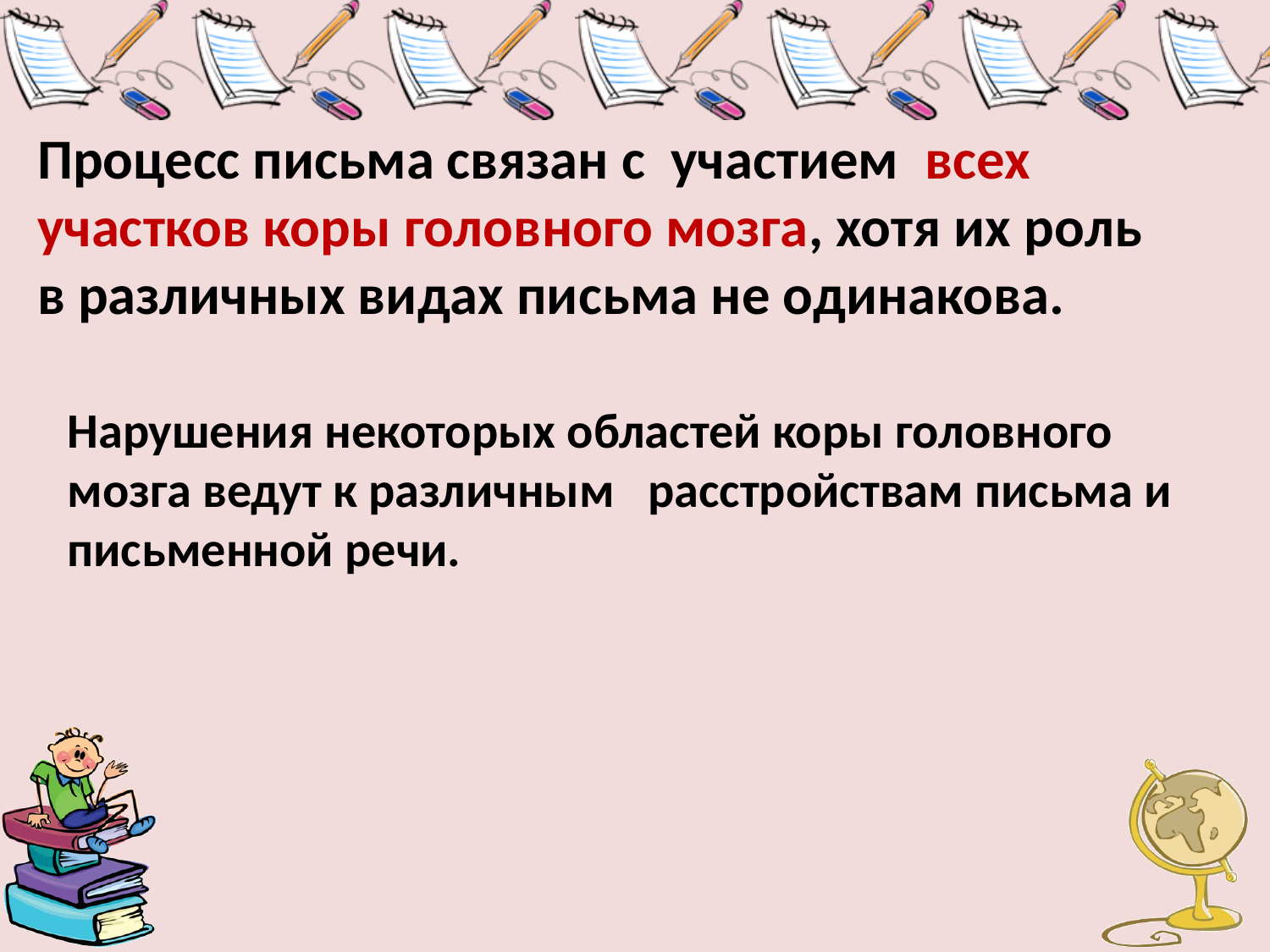

Процесс письма связан с  участием  всех участков коры головного мозга, хотя их роль в различных видах письма не одинакова.
Нарушения некоторых областей коры головного мозга ведут к различным   расстройствам письма и письменной речи.